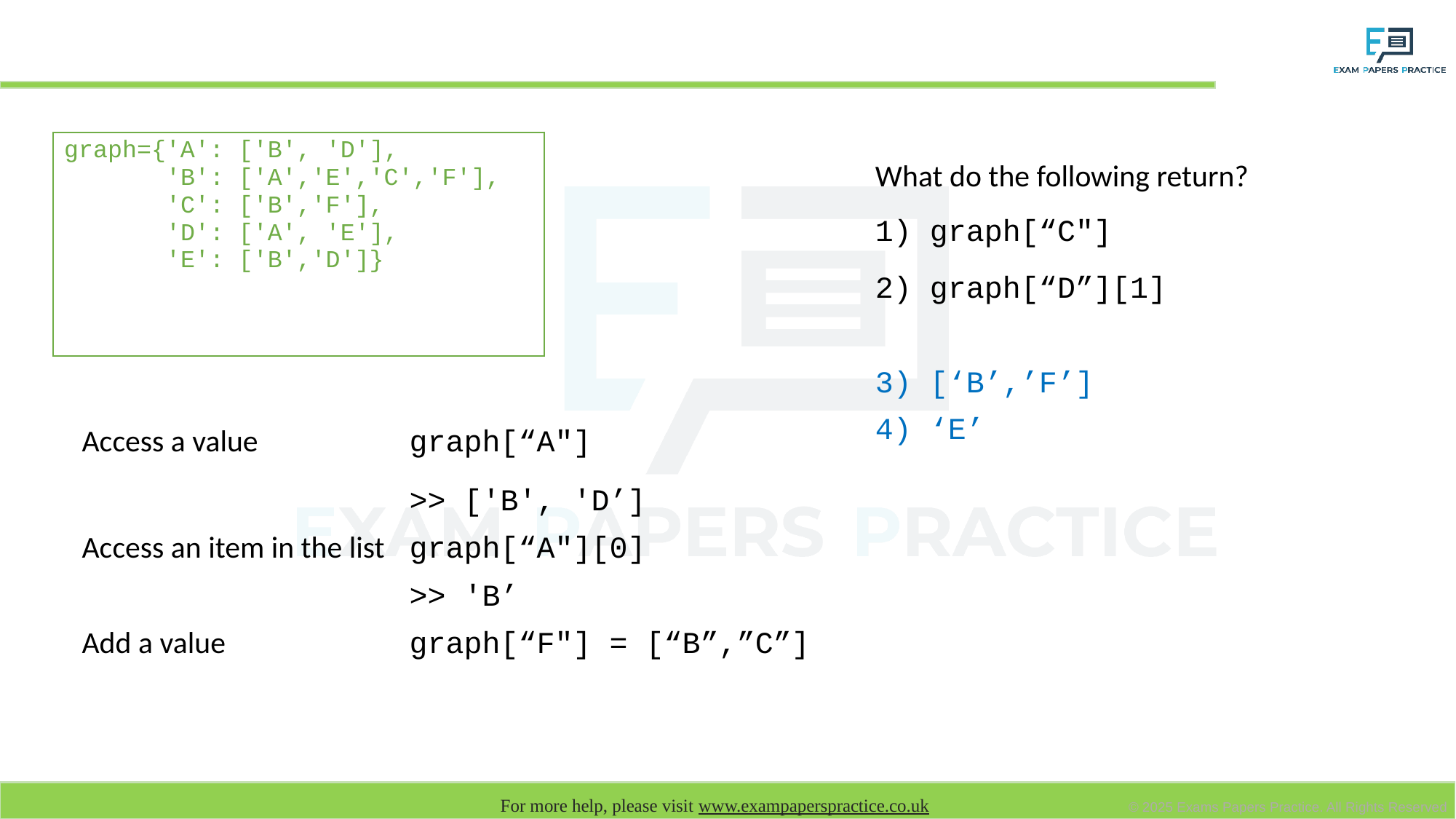

# Operations on list values
| graph={'A': ['B', 'D'], 'B': ['A','E','C','F'], 'C': ['B','F'], 'D': ['A', 'E'], 'E': ['B','D']} |
| --- |
What do the following return?
graph[“C"]
graph[“D”][1]

[‘B’,’F’]
‘E’
Access a value		graph[“A"]
			>> ['B', 'D’]
Access an item in the list	graph[“A"][0]
			>> 'B’
Add a value		graph[“F"] = [“B”,”C”]